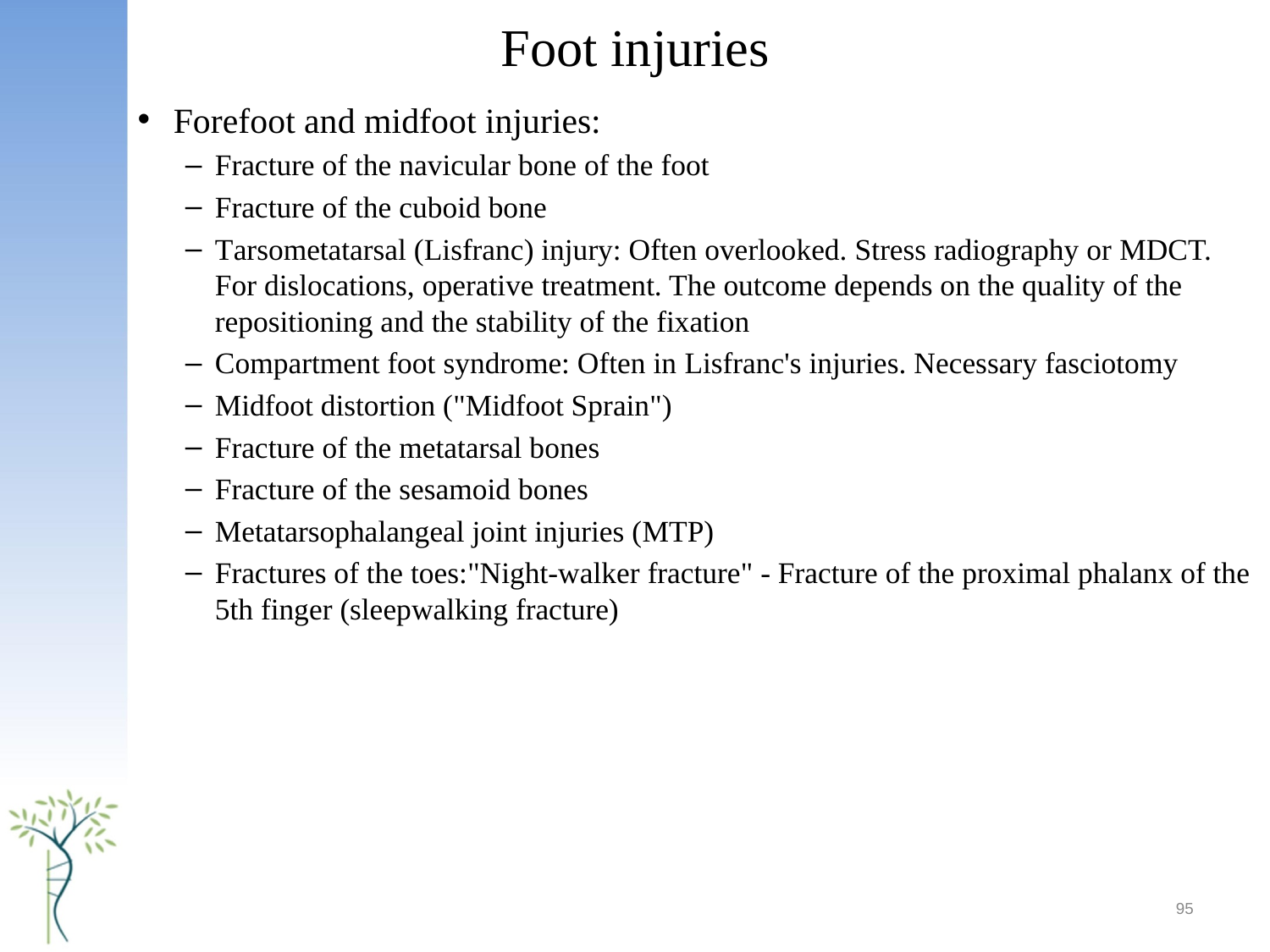

# Foot injuries
Forefoot and midfoot injuries:
Fracture of the navicular bone of the foot
Fracture of the cuboid bone
Tarsometatarsal (Lisfranc) injury: Often overlooked. Stress radiography or MDCT. For dislocations, operative treatment. The outcome depends on the quality of the repositioning and the stability of the fixation
Compartment foot syndrome: Often in Lisfranc's injuries. Necessary fasciotomy
Midfoot distortion ("Midfoot Sprain")
Fracture of the metatarsal bones
Fracture of the sesamoid bones
Metatarsophalangeal joint injuries (MTP)
Fractures of the toes:"Night-walker fracture" - Fracture of the proximal phalanx of the 5th finger (sleepwalking fracture)
95